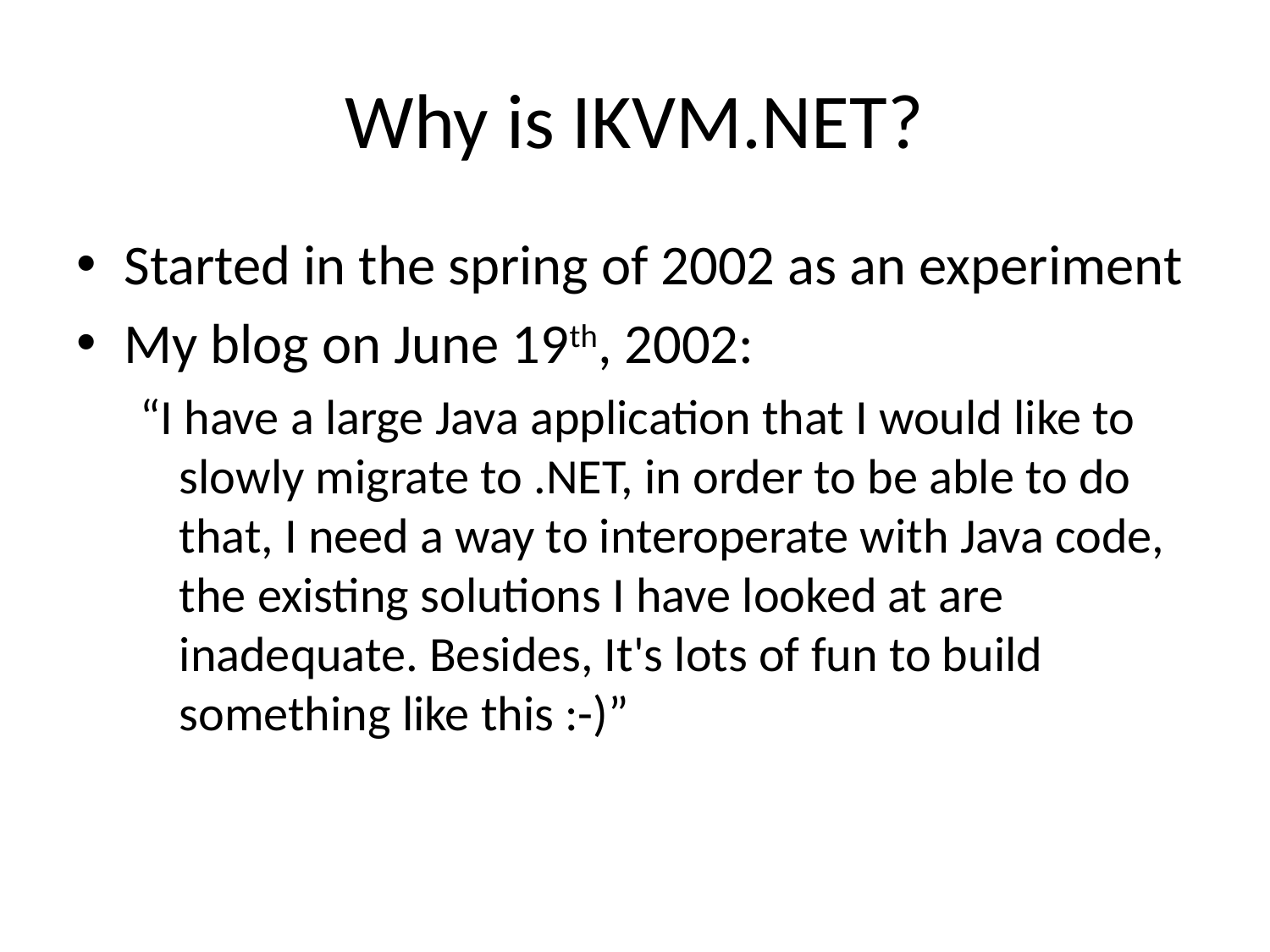

# Why is IKVM.NET?
Started in the spring of 2002 as an experiment
My blog on June 19th, 2002:
“I have a large Java application that I would like to slowly migrate to .NET, in order to be able to do that, I need a way to interoperate with Java code, the existing solutions I have looked at are inadequate. Besides, It's lots of fun to build something like this :-)”